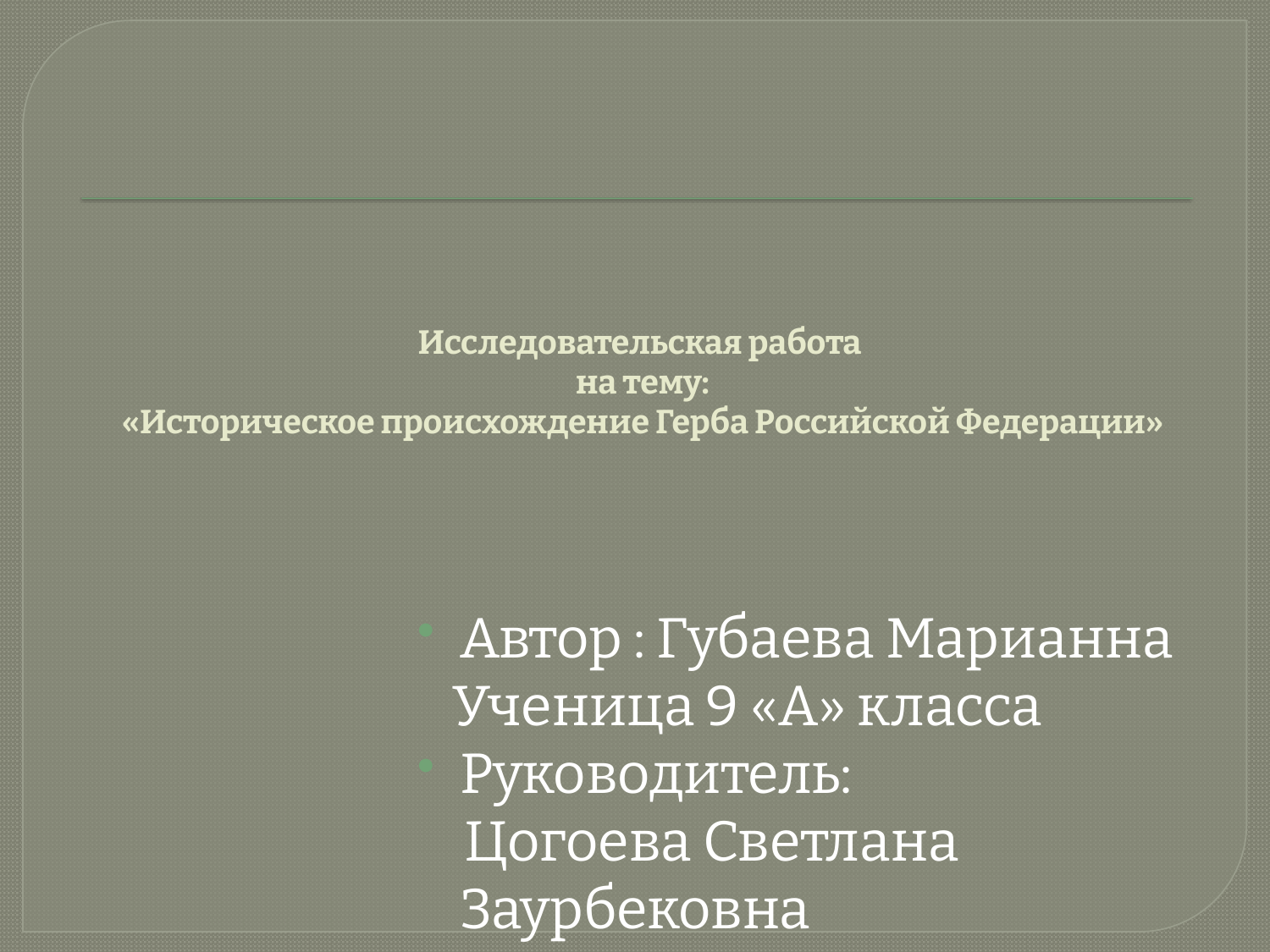

# Исследовательская работа на тему: «Историческое происхождение Герба Российской Федерации»
Автор : Губаева Марианна
   Ученица 9 «А» класса
Руководитель:
    Цогоева Светлана Заурбековна